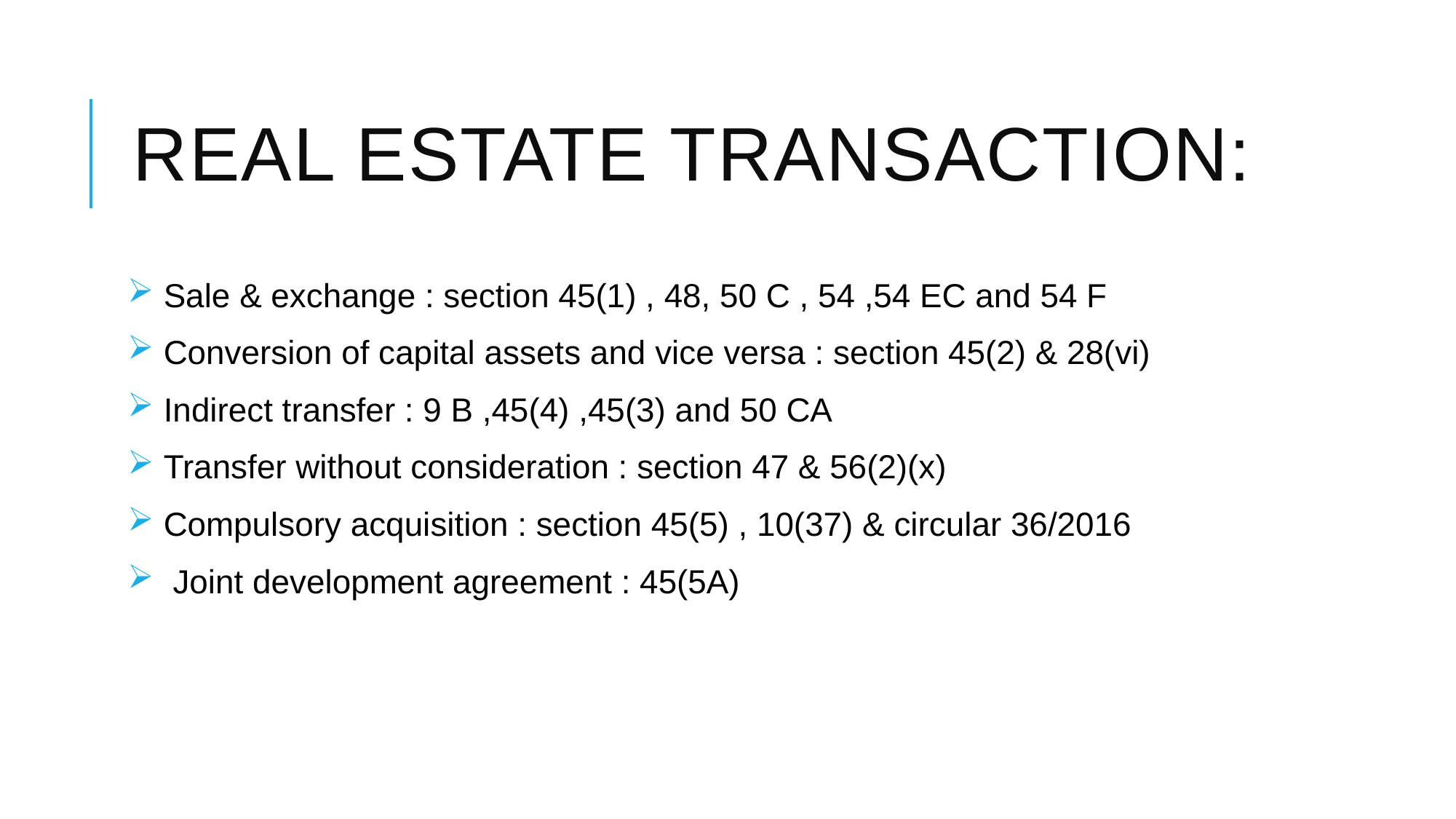

# real estate transaction:
 Sale & exchange : section 45(1) , 48, 50 C , 54 ,54 EC and 54 F
 Conversion of capital assets and vice versa : section 45(2) & 28(vi)
 Indirect transfer : 9 B ,45(4) ,45(3) and 50 CA
 Transfer without consideration : section 47 & 56(2)(x)
 Compulsory acquisition : section 45(5) , 10(37) & circular 36/2016
  Joint development agreement : 45(5A)